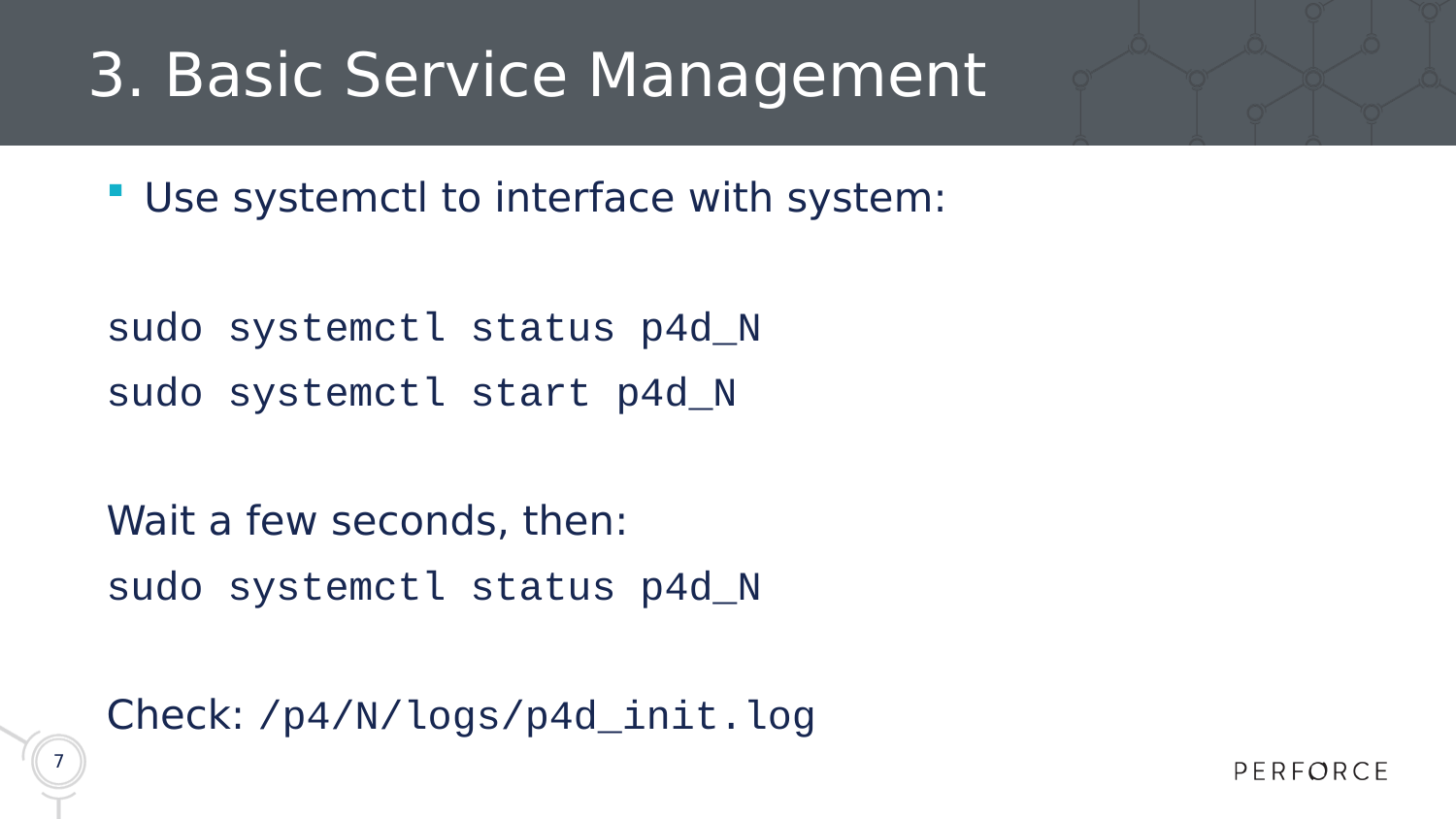

# 3. Basic Service Management
Use systemctl to interface with system:

sudo systemctl status p4d_N
sudo systemctl start p4d_N

Wait a few seconds, then:
sudo systemctl status p4d_N

Check: /p4/N/logs/p4d_init.log